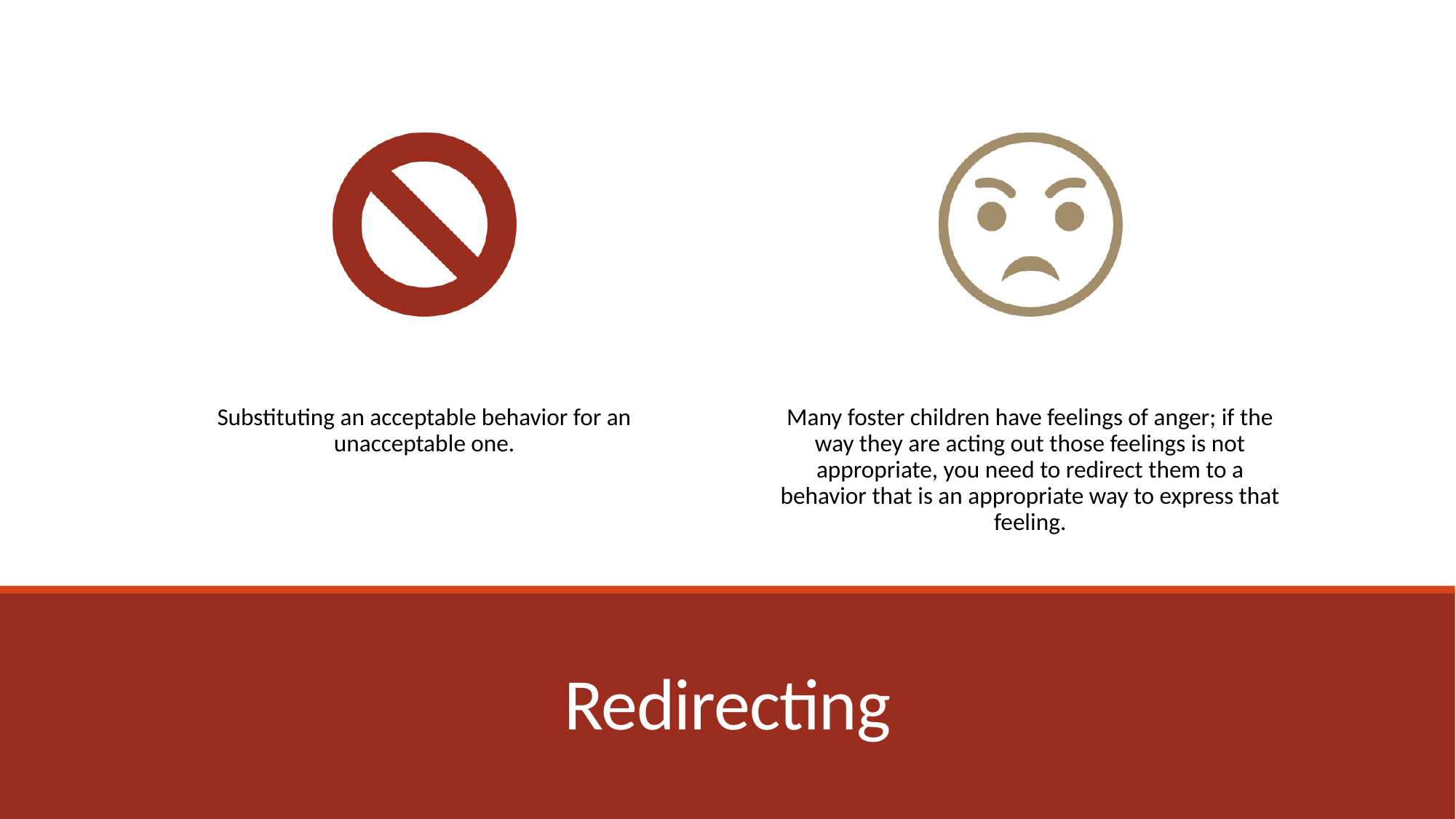

Substituting an acceptable behavior for an unacceptable one.
Many foster children have feelings of anger; if the way they are acting out those feelings is not appropriate, you need to redirect them to a behavior that is an appropriate way to express that feeling.

# Redirecting